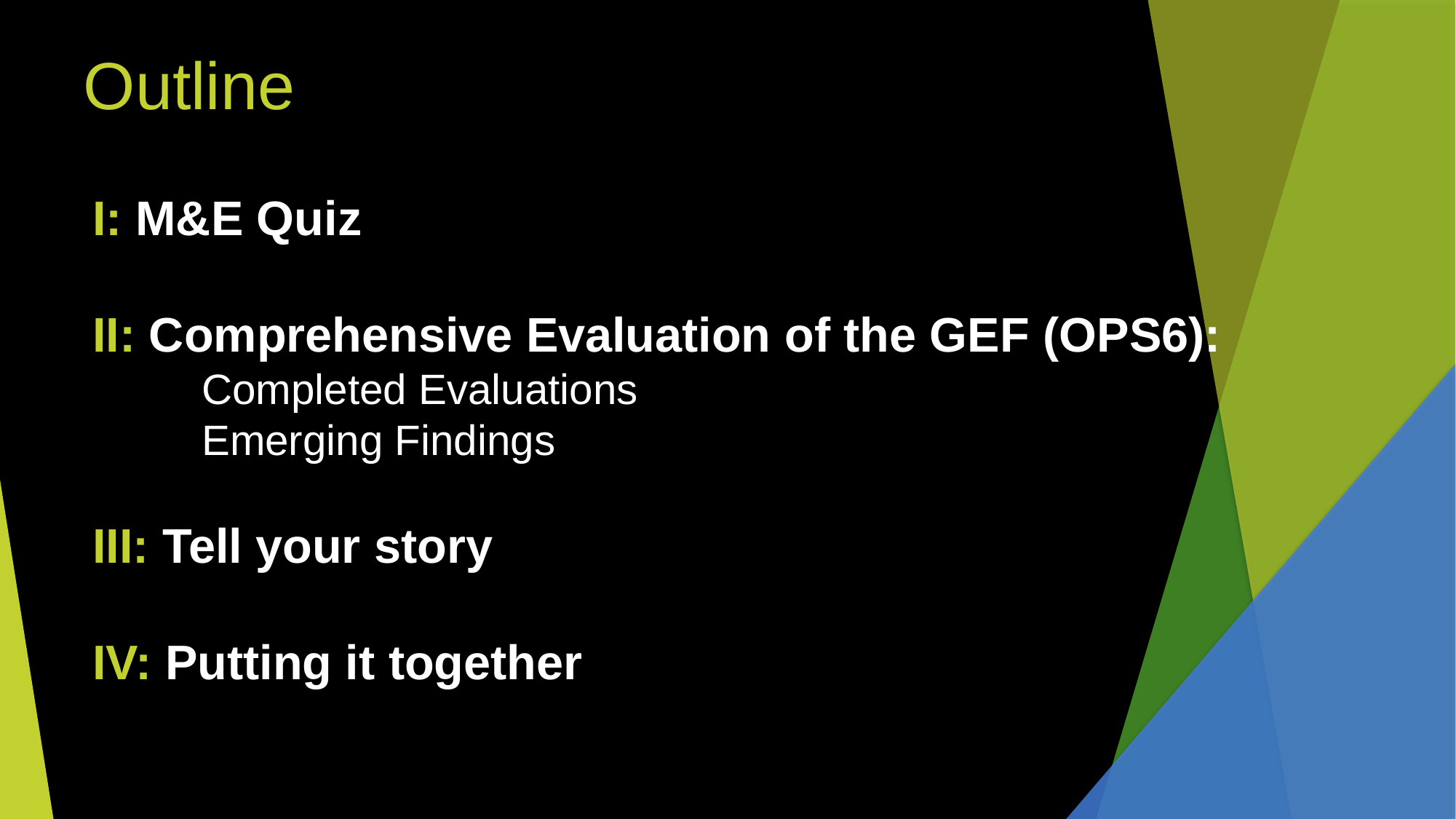

# Outline
I: M&E Quiz

II: Comprehensive Evaluation of the GEF (OPS6):
Completed Evaluations
Emerging Findings

III: Tell your story

IV: Putting it together